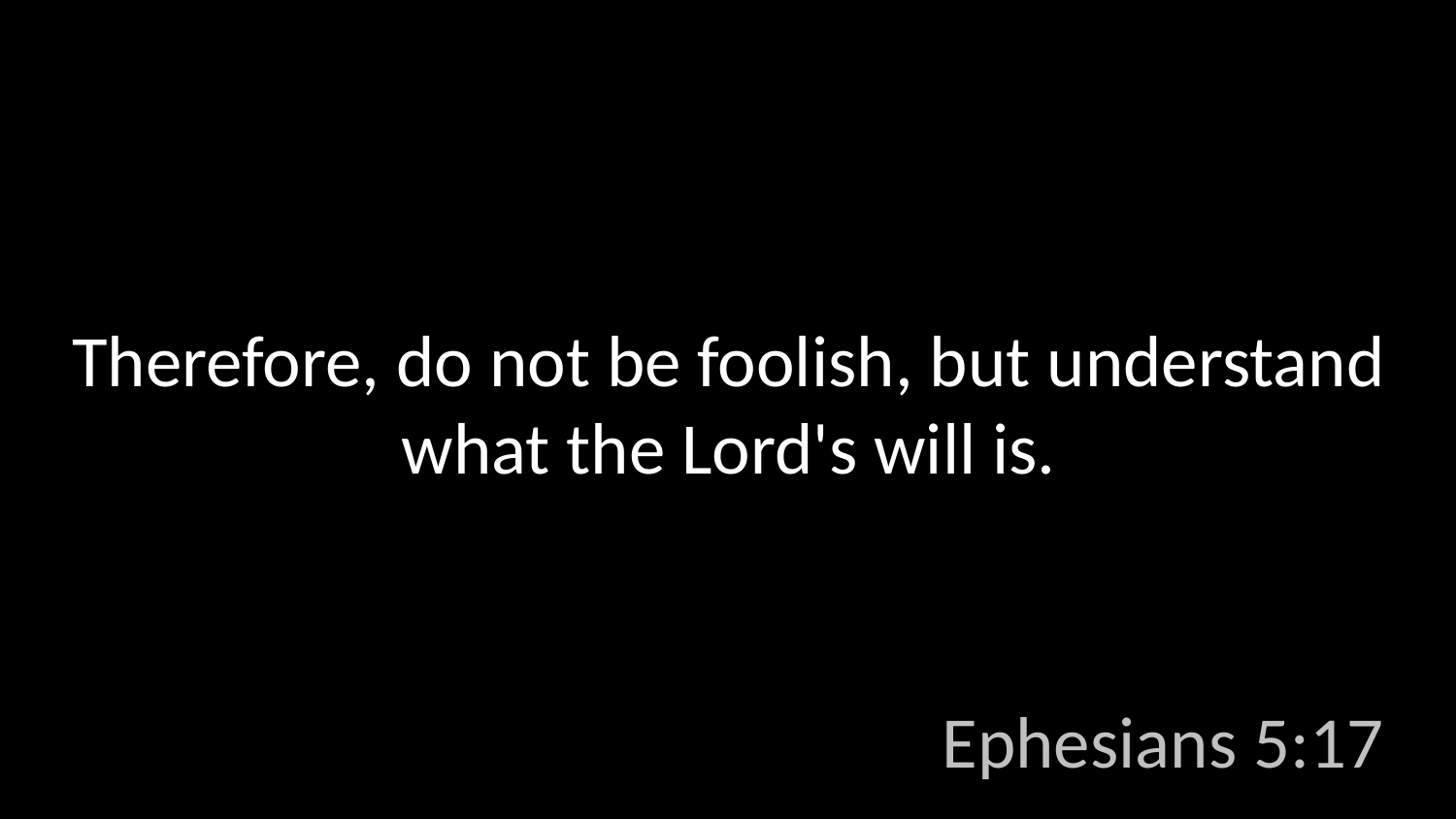

Therefore, do not be foolish, but understand what the Lord's will is.
Ephesians 5:17